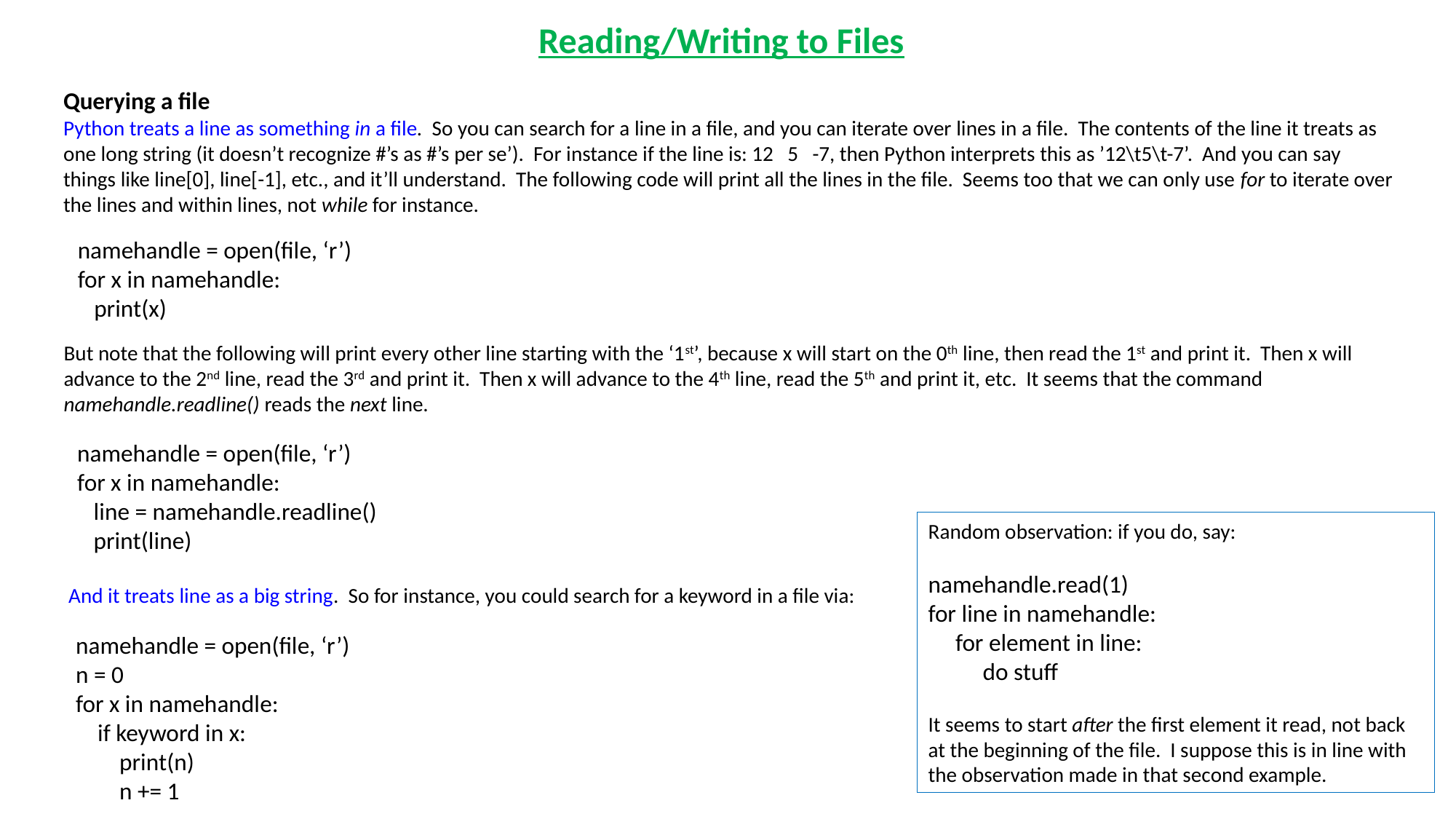

Reading/Writing to Files
Querying a file
Python treats a line as something in a file.  So you can search for a line in a file, and you can iterate over lines in a file.  The contents of the line it treats as one long string (it doesn’t recognize #’s as #’s per se’).  For instance if the line is: 12   5   -7, then Python interprets this as ’12\t5\t-7’.  And you can say things like line[0], line[-1], etc., and it’ll understand.  The following code will print all the lines in the file.  Seems too that we can only use for to iterate over the lines and within lines, not while for instance.
namehandle = open(file, ‘r’)
for x in namehandle:
   print(x)
But note that the following will print every other line starting with the ‘1st’, because x will start on the 0th line, then read the 1st and print it.  Then x will
advance to the 2nd line, read the 3rd and print it.  Then x will advance to the 4th line, read the 5th and print it, etc.  It seems that the command namehandle.readline() reads the next line.
namehandle = open(file, ‘r’)
for x in namehandle:
   line = namehandle.readline()
   print(line)
Random observation: if you do, say:

namehandle.read(1)
for line in namehandle:
     for element in line:
          do stuff

It seems to start after the first element it read, not back at the beginning of the file.  I suppose this is in line with the observation made in that second example.
And it treats line as a big string.  So for instance, you could search for a keyword in a file via:
namehandle = open(file, ‘r’)
n = 0
for x in namehandle:
    if keyword in x:
        print(n)
        n += 1